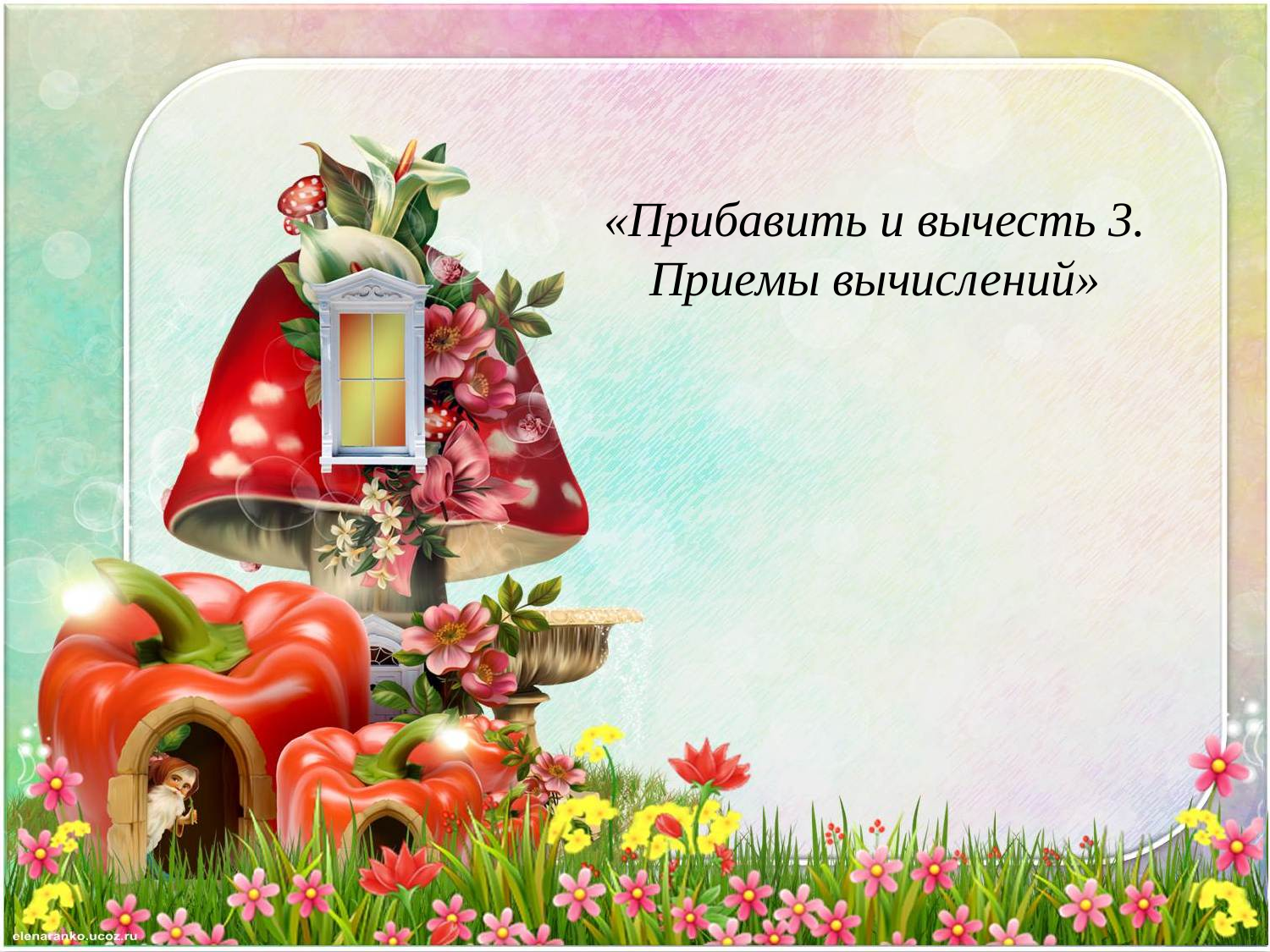

# «Прибавить и вычесть 3. Приемы вычислений»